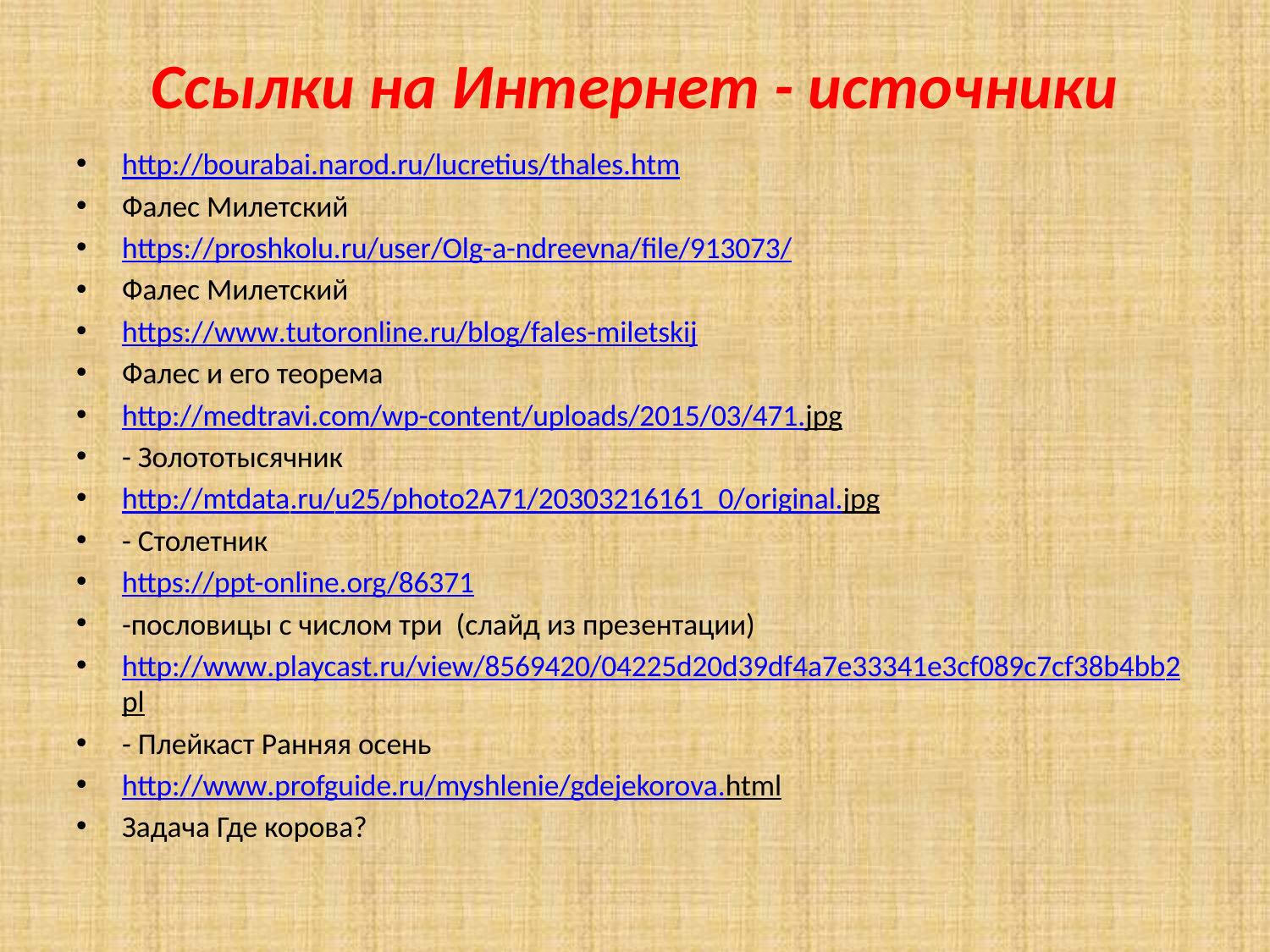

# Ссылки на Интернет - источники
http://bourabai.narod.ru/lucretius/thales.htm
Фалес Милетский
https://proshkolu.ru/user/Olg-a-ndreevna/file/913073/
Фалес Милетский
https://www.tutoronline.ru/blog/fales-miletskij
Фалес и его теорема
http://medtravi.com/wp-content/uploads/2015/03/471.jpg
- Золототысячник
http://mtdata.ru/u25/photo2A71/20303216161_0/original.jpg
- Столетник
https://ppt-online.org/86371
-пословицы с числом три  (слайд из презентации)
http://www.playcast.ru/view/8569420/04225d20d39df4a7e33341e3cf089c7cf38b4bb2pl
- Плейкаст Ранняя осень
http://www.profguide.ru/myshlenie/gdejekorova.html
Задача Где корова?